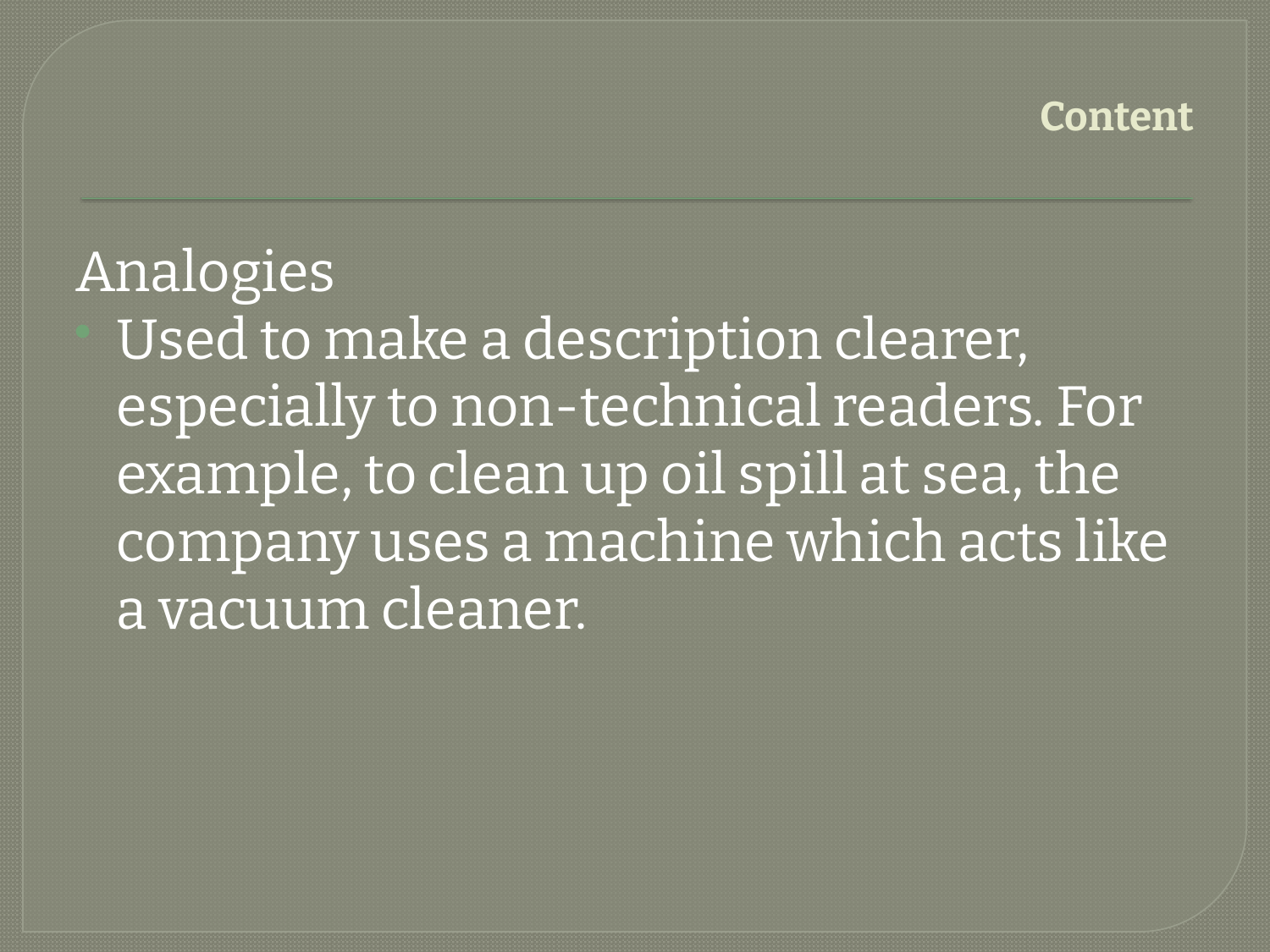

# Content
Analogies
Used to make a description clearer, especially to non-technical readers. For example, to clean up oil spill at sea, the company uses a machine which acts like a vacuum cleaner.